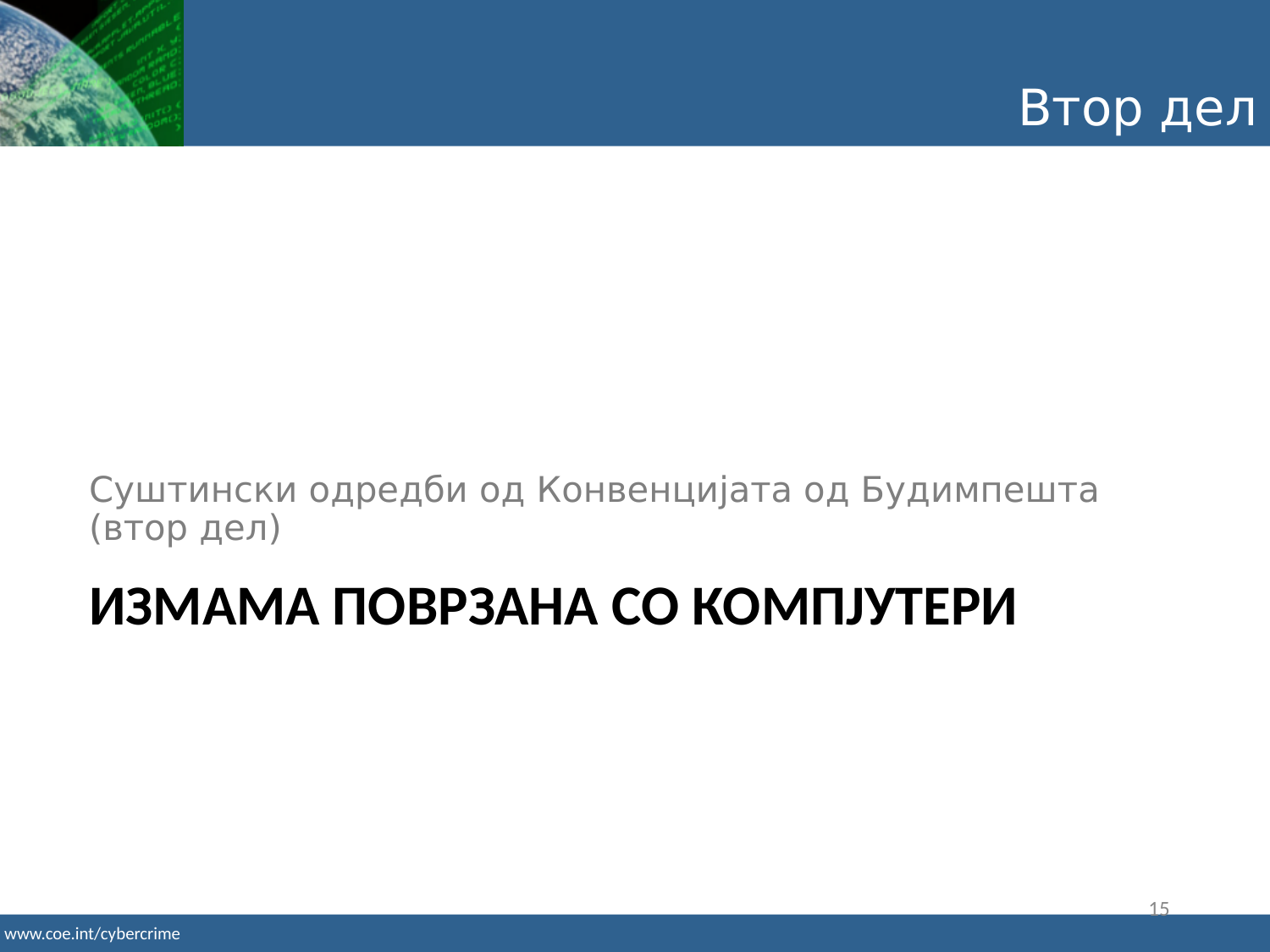

Втор дел

Суштински одредби од Конвенцијата од Будимпешта (втор дел)

# ИЗМАМА ПОВРЗАНА СО КОМПЈУТЕРИ
15